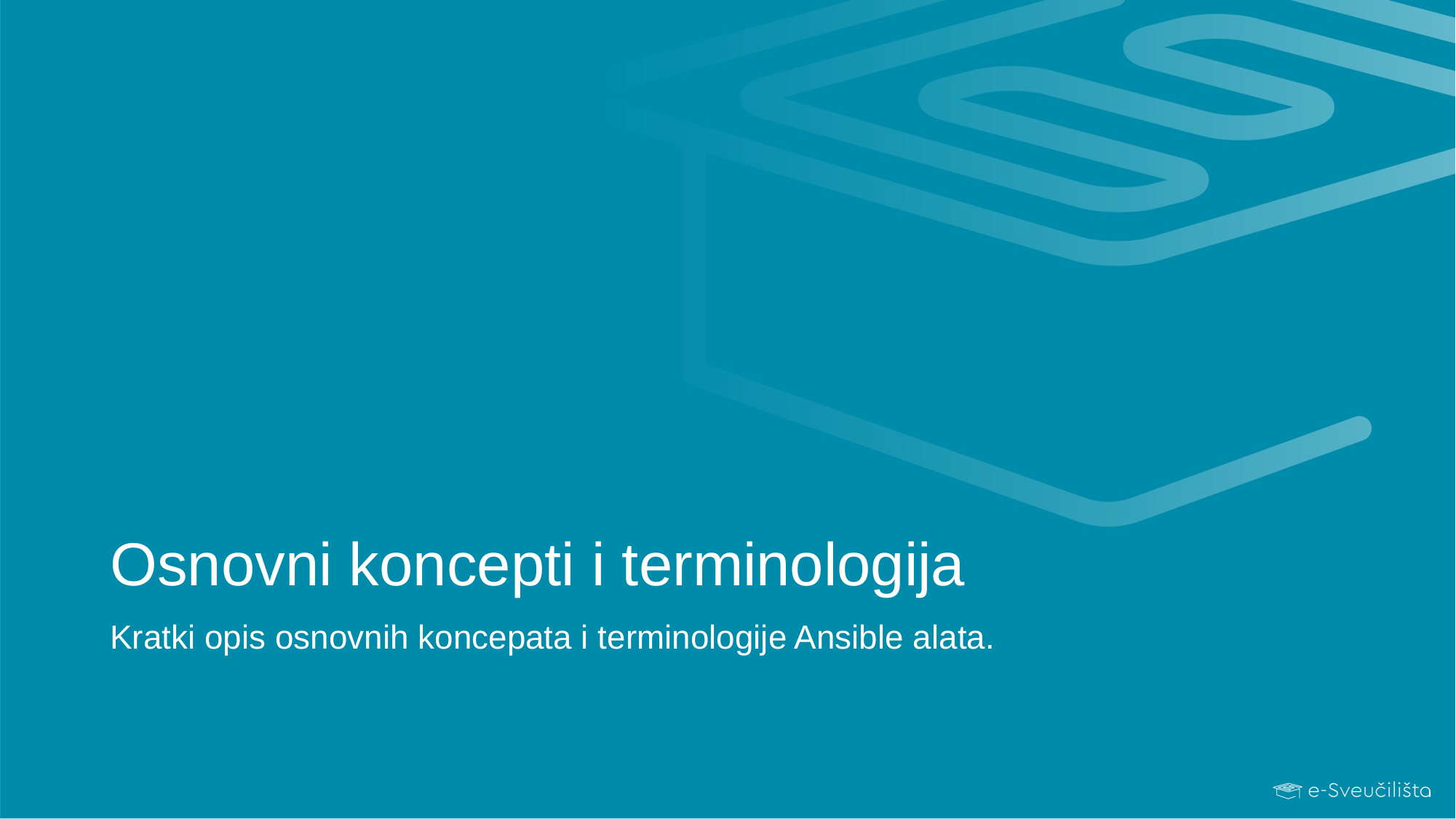

# Osnovni koncepti i terminologija
Kratki opis osnovnih koncepata i terminologije Ansible alata.